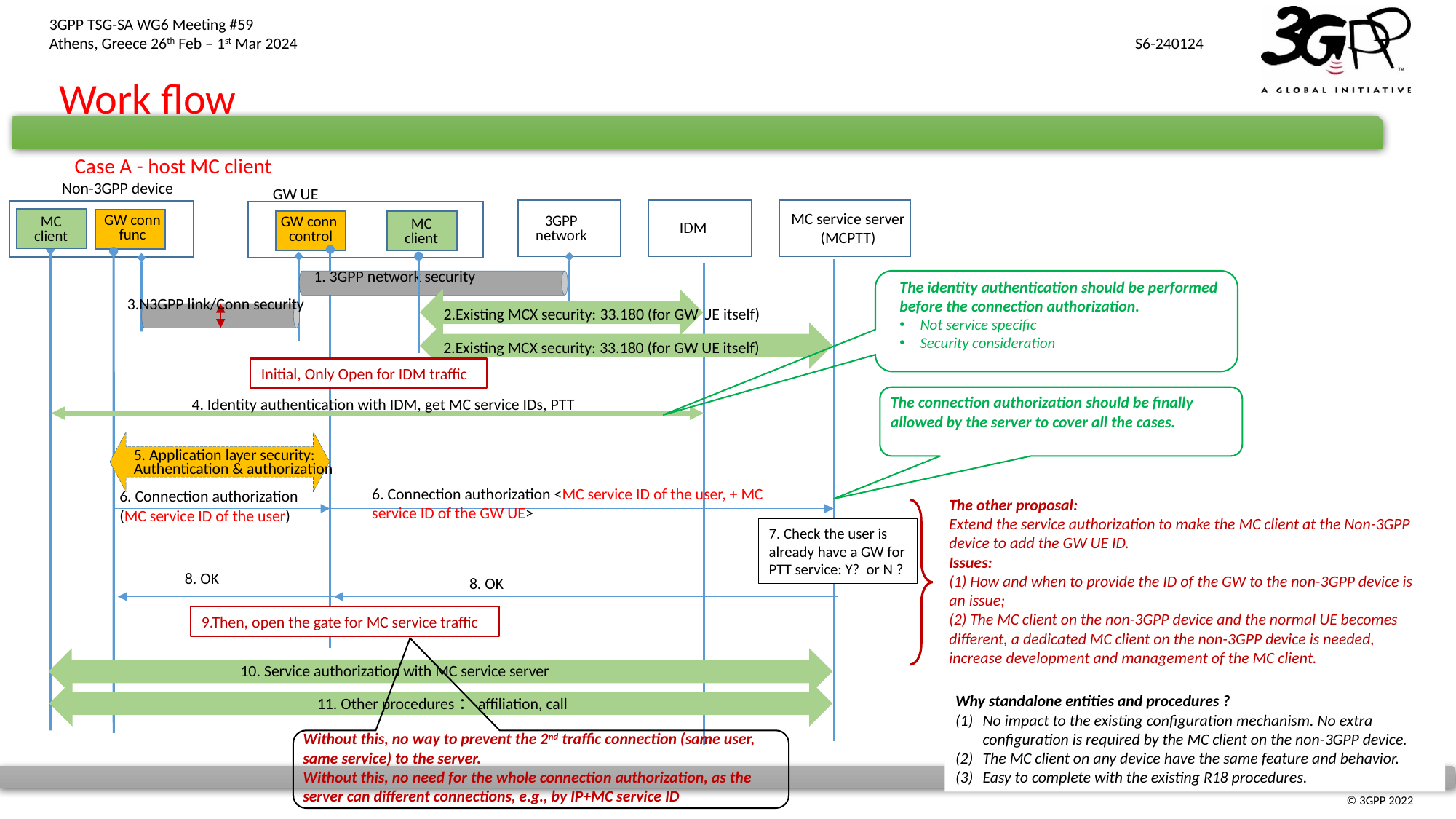

# Work flow
Case A - host MC client

Non-3GPP device
GW UE

MC service server
(MCPTT)
GW conn func

3GPP network

MC
client
GW conn
control

MC
client
IDM

1. 3GPP network security

The identity authentication should be performed before the connection authorization.
Not service specific
Security consideration
3.N3GPP link/Conn security

2.Existing MCX security: 33.180 (for GW UE itself)

2.Existing MCX security: 33.180 (for GW UE itself)
Initial, Only Open for IDM traffic

The connection authorization should be finally allowed by the server to cover all the cases.
4. Identity authentication with IDM, get MC service IDs, PTT

5. Application layer security:
Authentication & authorization
6. Connection authorization <MC service ID of the user, + MC service ID of the GW UE>
6. Connection authorization (MC service ID of the user)
The other proposal:
Extend the service authorization to make the MC client at the Non-3GPP device to add the GW UE ID.
Issues:
(1) How and when to provide the ID of the GW to the non-3GPP device is an issue;
(2) The MC client on the non-3GPP device and the normal UE becomes different, a dedicated MC client on the non-3GPP device is needed, increase development and management of the MC client.

7. Check the user is already have a GW for PTT service: Y?  or N ?
8. OK
8. OK
9.Then, open the gate for MC service traffic

10. Service authorization with MC service server

Why standalone entities and procedures ?
No impact to the existing configuration mechanism. No extra configuration is required by the MC client on the non-3GPP device.
The MC client on any device have the same feature and behavior.
Easy to complete with the existing R18 procedures.
11. Other procedures：affiliation, call
Without this, no way to prevent the 2nd traffic connection (same user, same service) to the server.
Without this, no need for the whole connection authorization, as the server can different connections, e.g., by IP+MC service ID